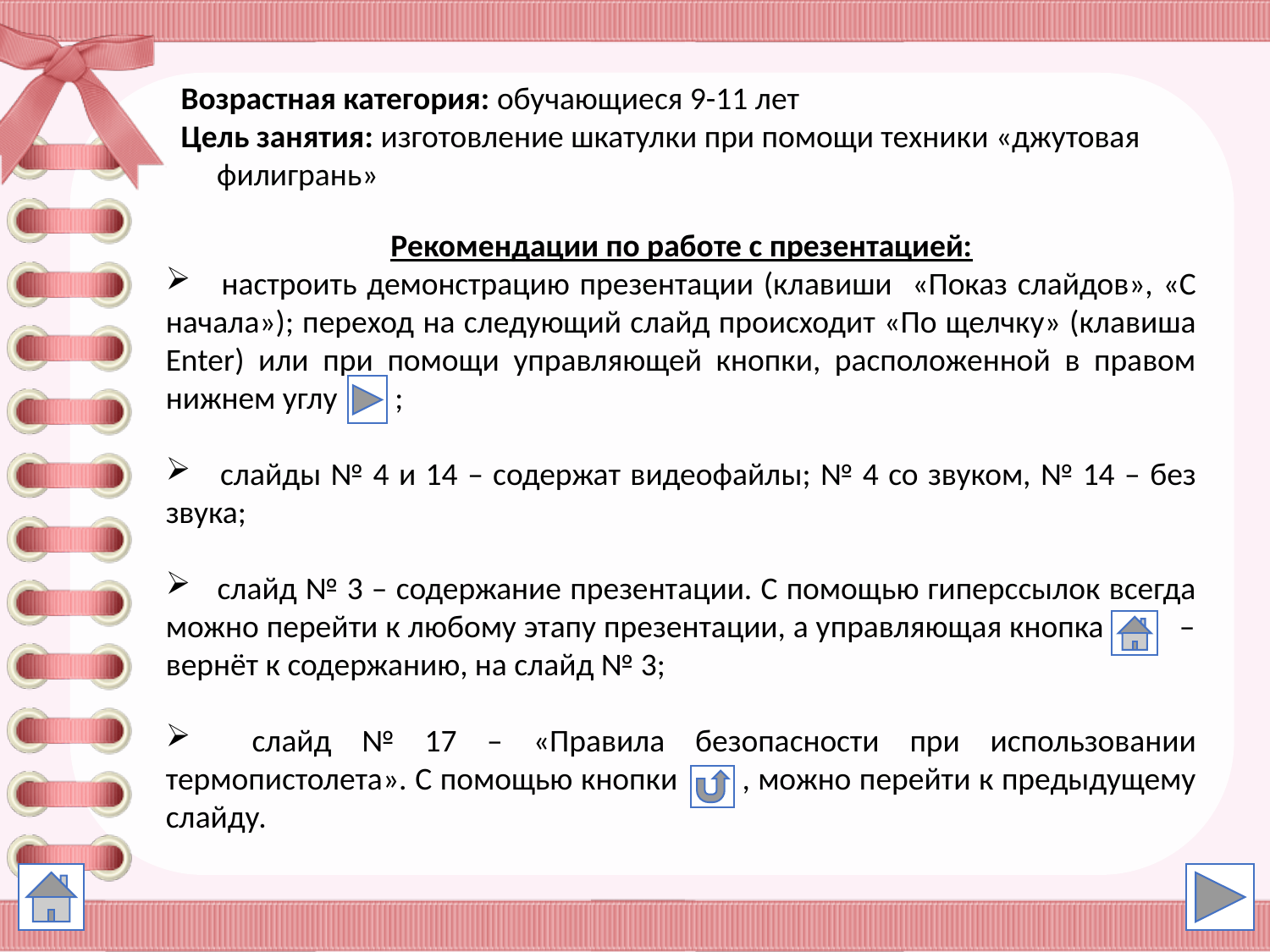

Возрастная категория: обучающиеся 9-11 лет
Цель занятия: изготовление шкатулки при помощи техники «джутовая
     филигрань»
Рекомендации по работе с презентацией:
   настроить демонстрацию презентации (клавиши  «Показ слайдов», «С начала»); переход на следующий слайд происходит «По щелчку» (клавиша Enter) или при помощи управляющей кнопки, расположенной в правом нижнем углу        ;

   слайды № 4 и 14 – содержат видеофайлы; № 4 со звуком, № 14 – без звука;

   слайд № 3 – содержание презентации. С помощью гиперссылок всегда можно перейти к любому этапу презентации, а управляющая кнопка          – вернёт к содержанию, на слайд № 3;

  слайд № 17 – «Правила безопасности при использовании термопистолета». С помощью кнопки        , можно перейти к предыдущему слайду.